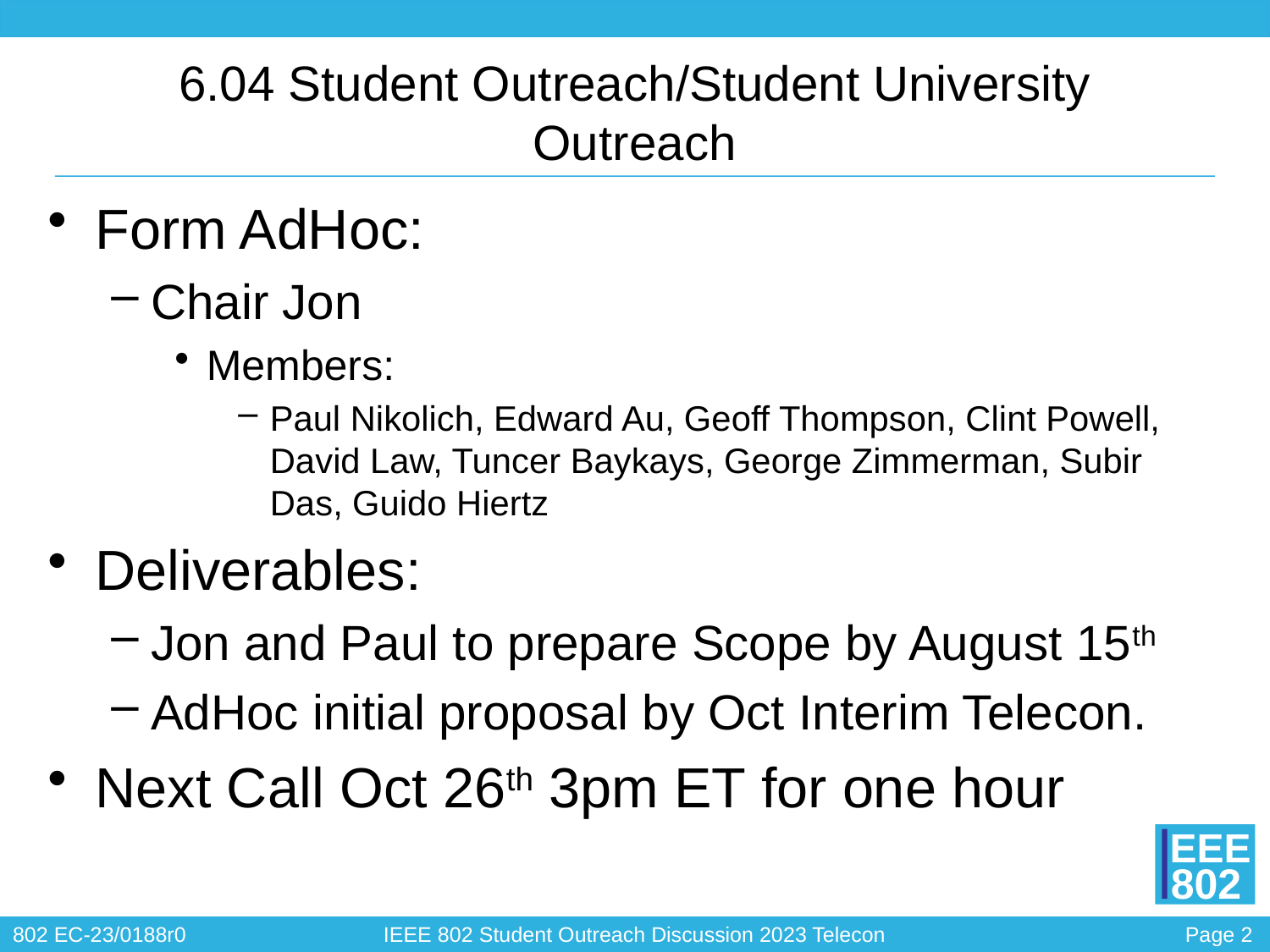

# 6.04 Student Outreach/Student University Outreach
Form AdHoc:
Chair Jon
Members:
Paul Nikolich, Edward Au, Geoff Thompson, Clint Powell, David Law, Tuncer Baykays, George Zimmerman, Subir Das, Guido Hiertz
Deliverables:
Jon and Paul to prepare Scope by August 15th
AdHoc initial proposal by Oct Interim Telecon.
Next Call Oct 26th 3pm ET for one hour